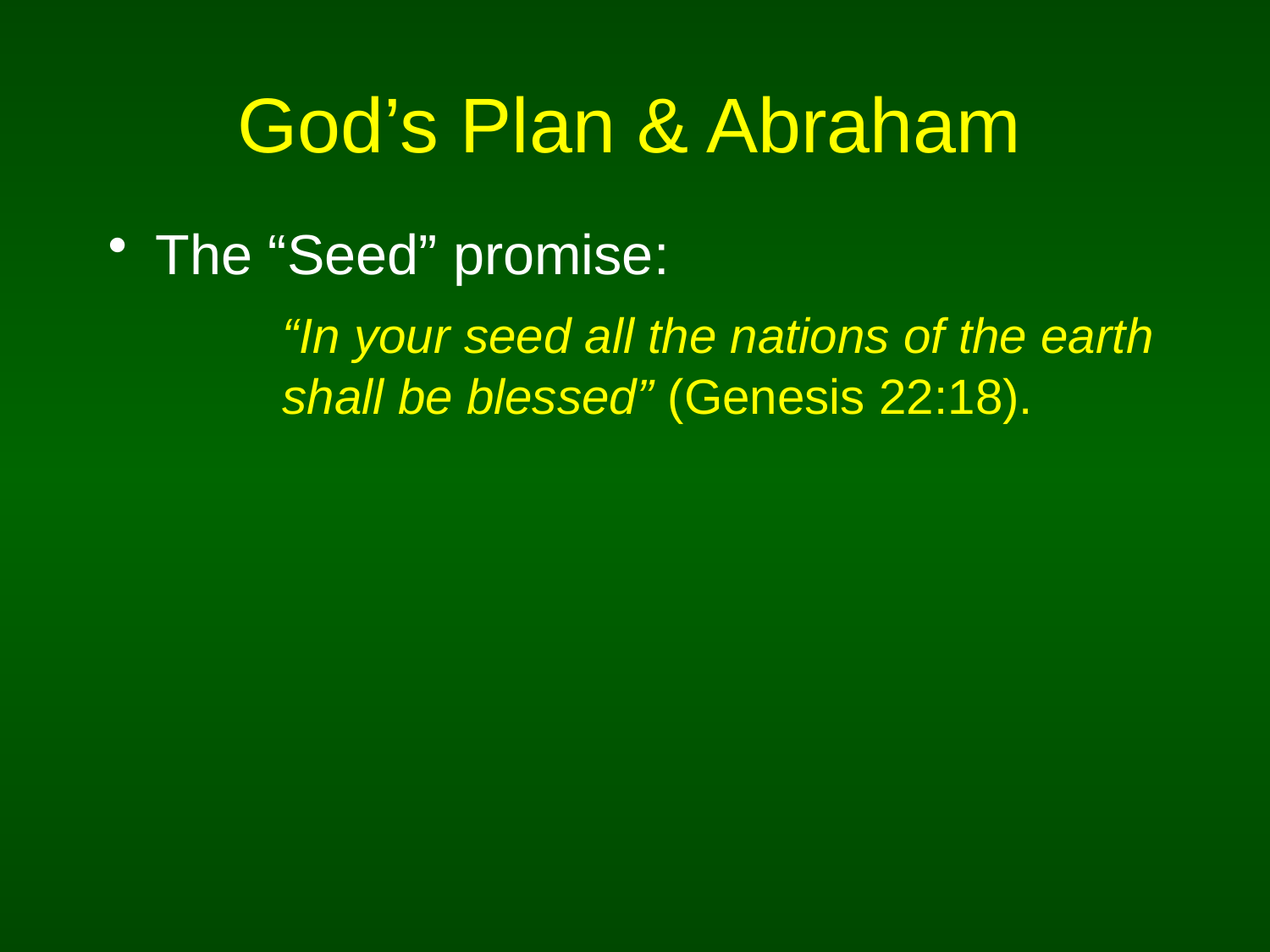

# God’s Plan & Abraham
The “Seed” promise:
		“In your seed all the nations of the earth 		shall be blessed” (Genesis 22:18).